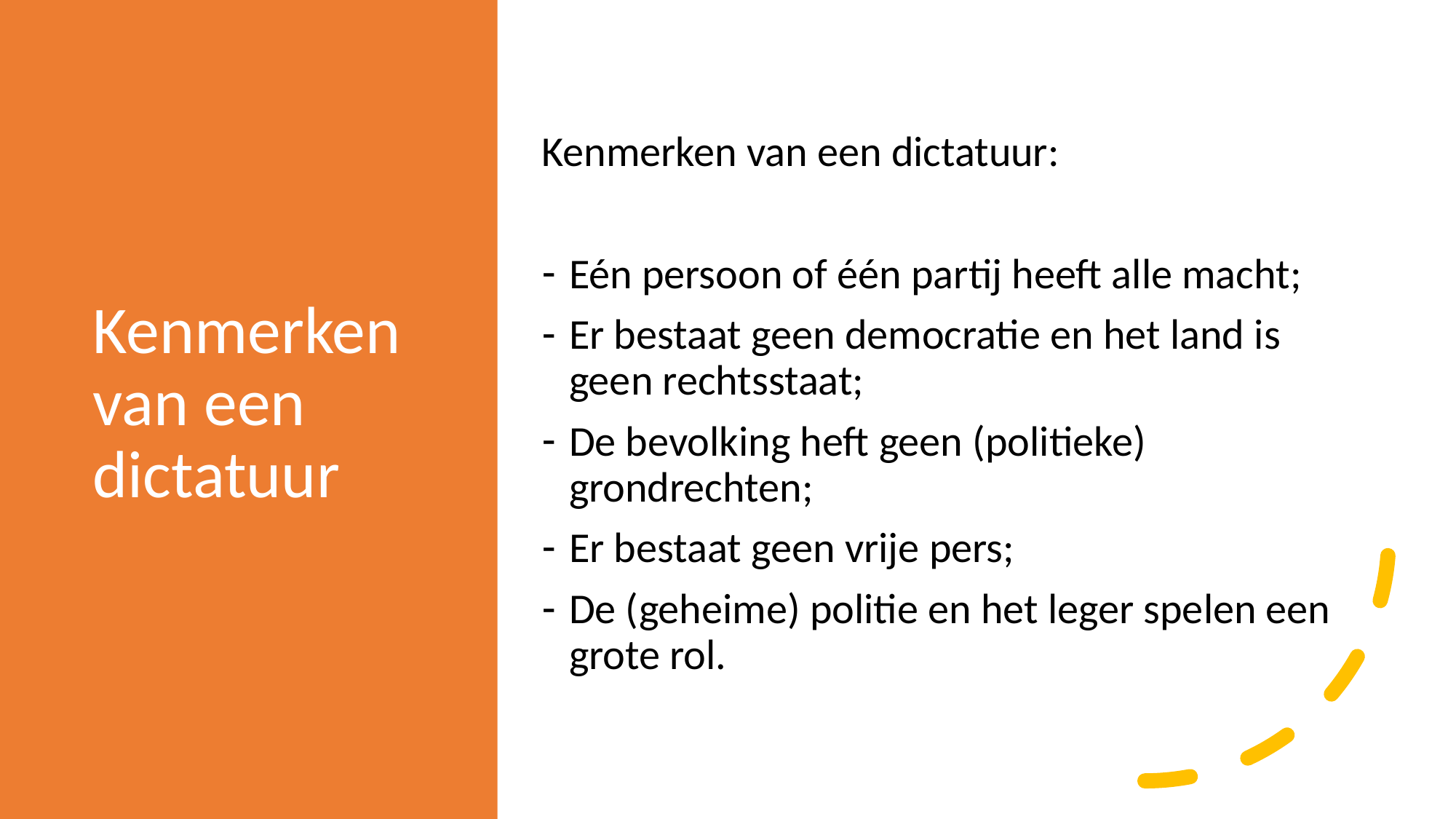

# Kenmerken van een dictatuur
Kenmerken van een dictatuur:

Eén persoon of één partij heeft alle macht;
Er bestaat geen democratie en het land is geen rechtsstaat;
De bevolking heft geen (politieke) grondrechten;
Er bestaat geen vrije pers;
De (geheime) politie en het leger spelen een grote rol.